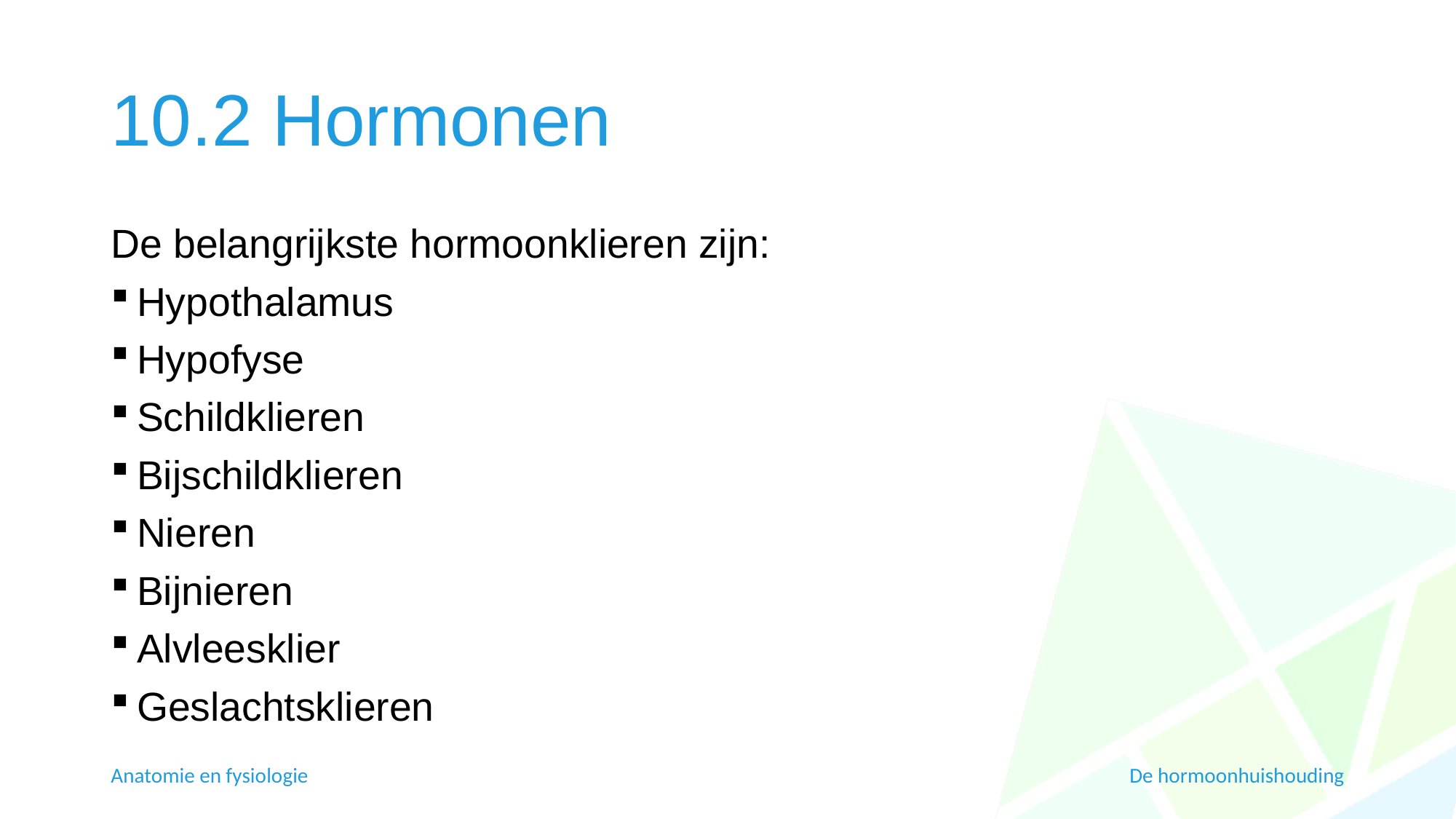

# 10.2 Hormonen
De belangrijkste hormoonklieren zijn:
Hypothalamus
Hypofyse
Schildklieren
Bijschildklieren
Nieren
Bijnieren
Alvleesklier
Geslachtsklieren
Anatomie en fysiologie
De hormoonhuishouding